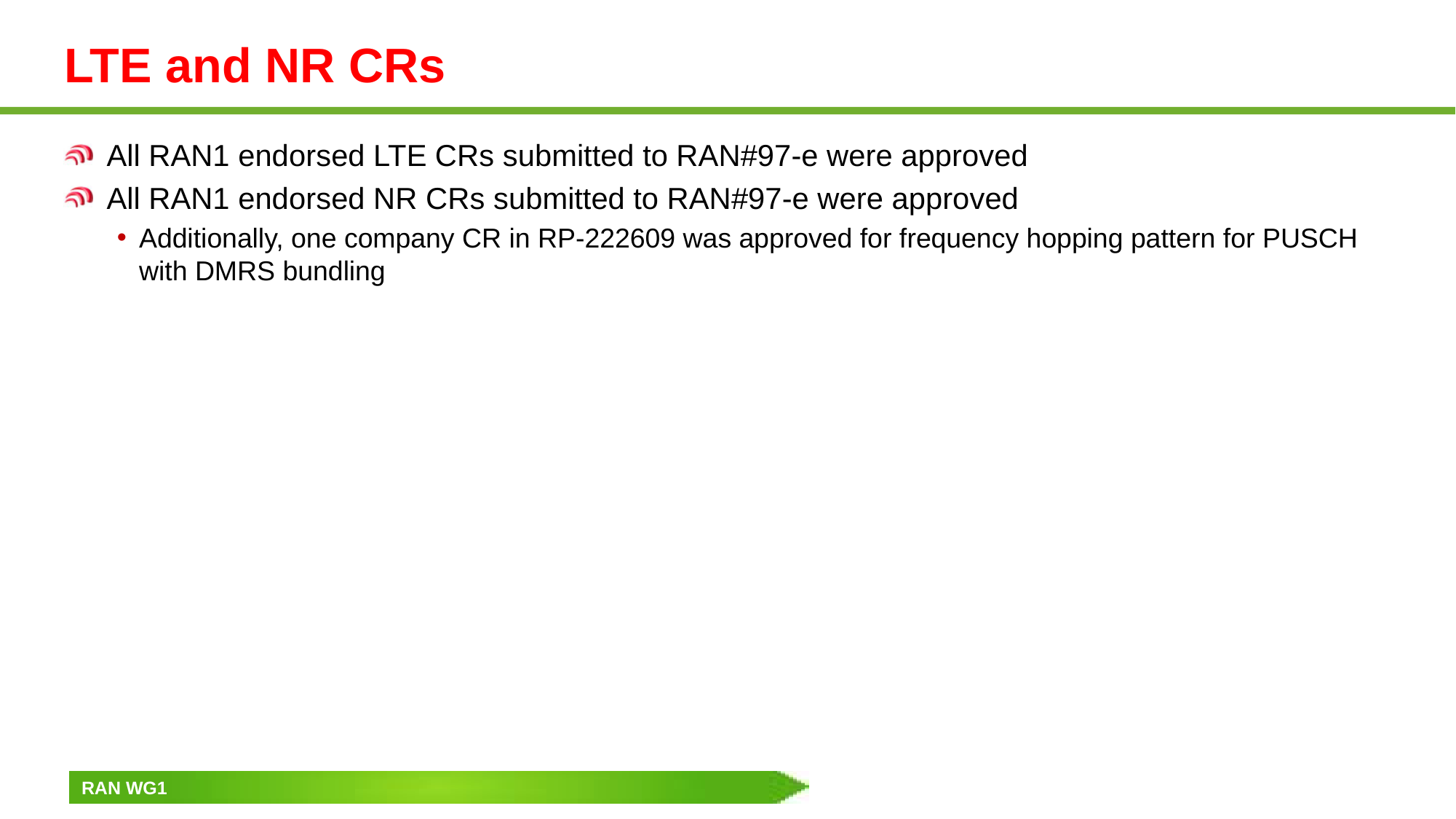

# LTE and NR CRs
All RAN1 endorsed LTE CRs submitted to RAN#97-e were approved
All RAN1 endorsed NR CRs submitted to RAN#97-e were approved
Additionally, one company CR in RP-222609 was approved for frequency hopping pattern for PUSCH with DMRS bundling